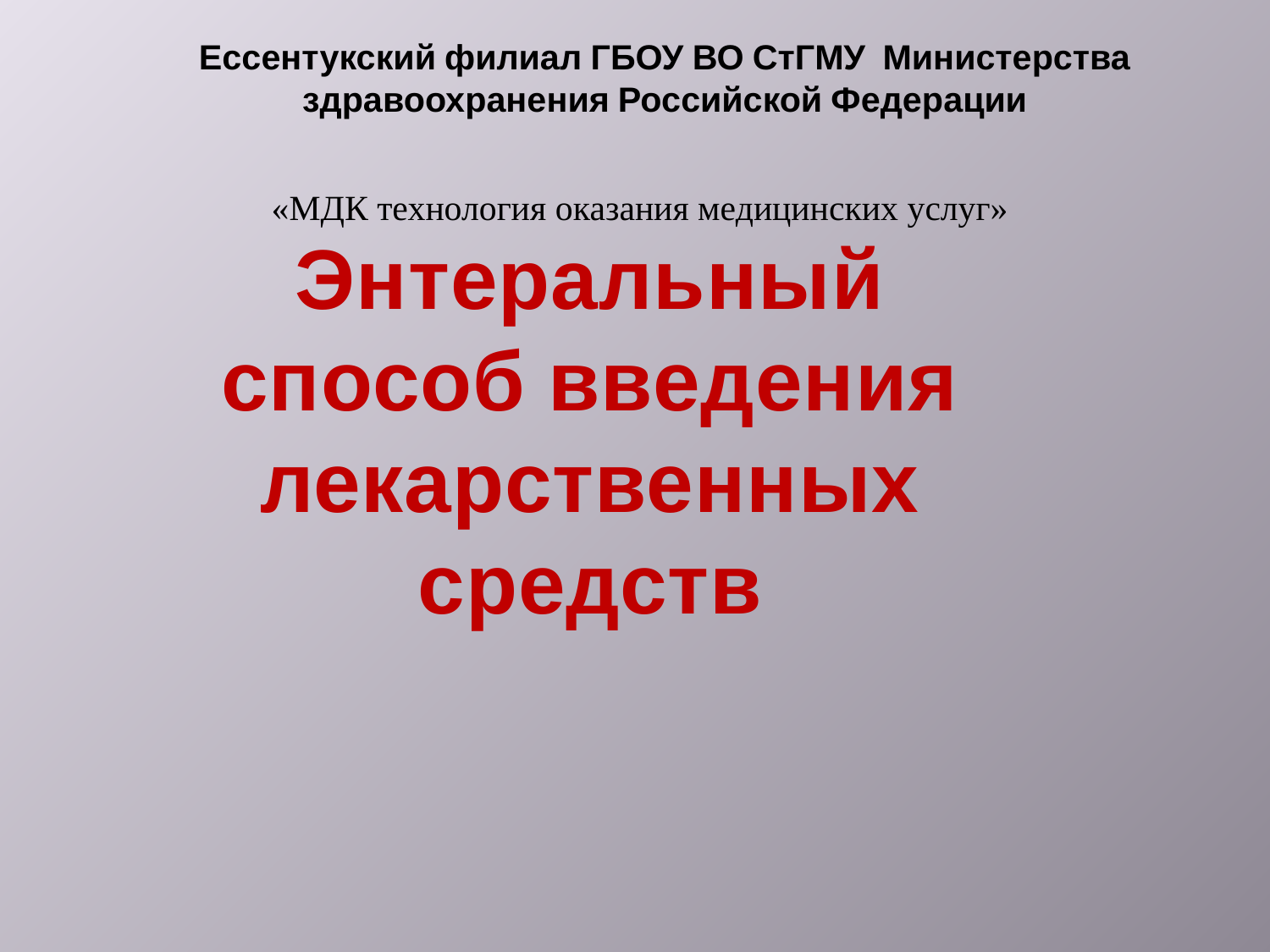

# Ессентукский филиал ГБОУ ВО СтГМУ  Министерства здравоохранения Российской Федерации
«МДК технология оказания медицинских услуг»
Энтеральный способ введения лекарственных средств